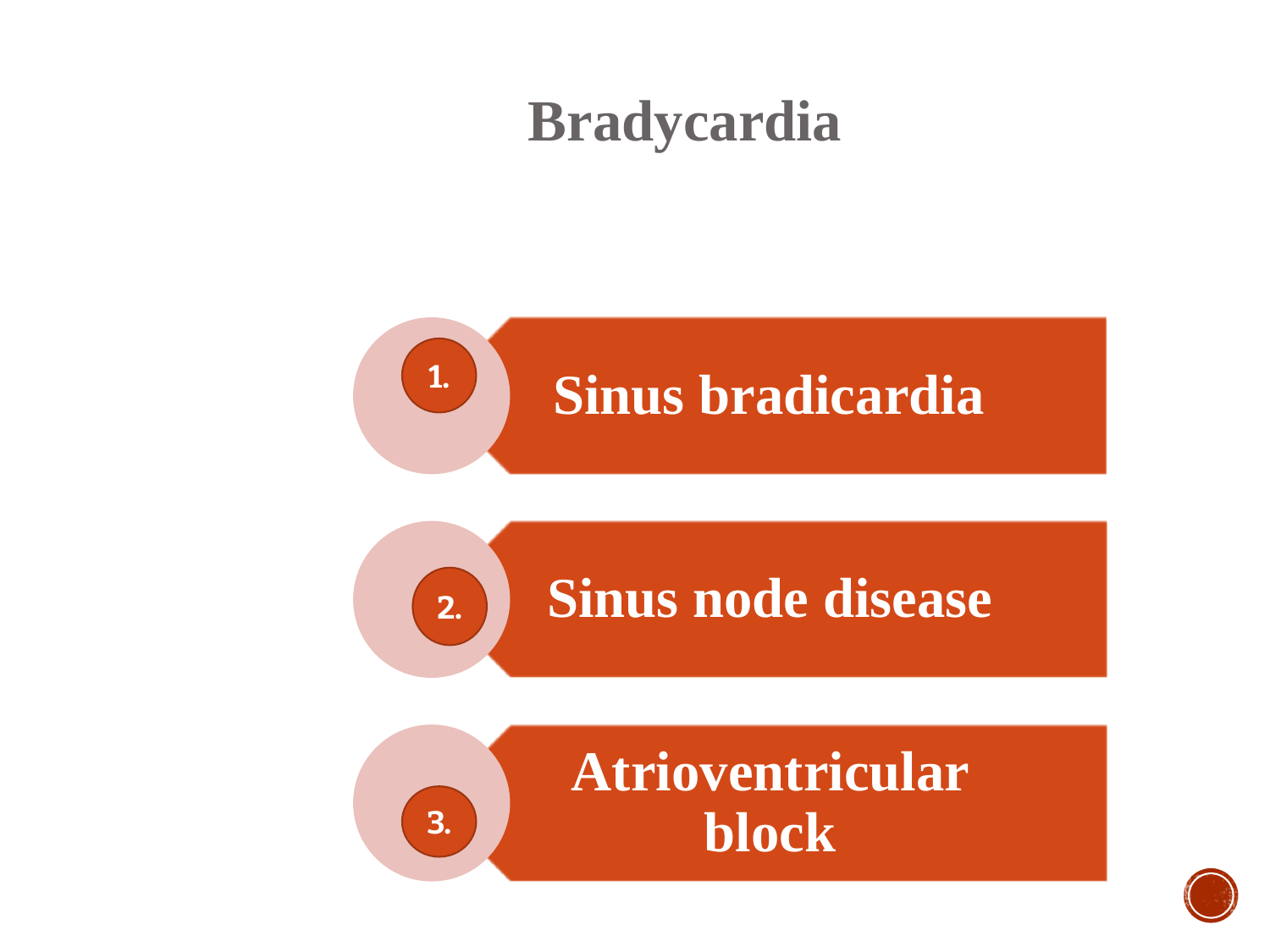

Bradycardia
Sinus bradicardia
Sinus node disease
Atrioventricular block
1.
2.
3.